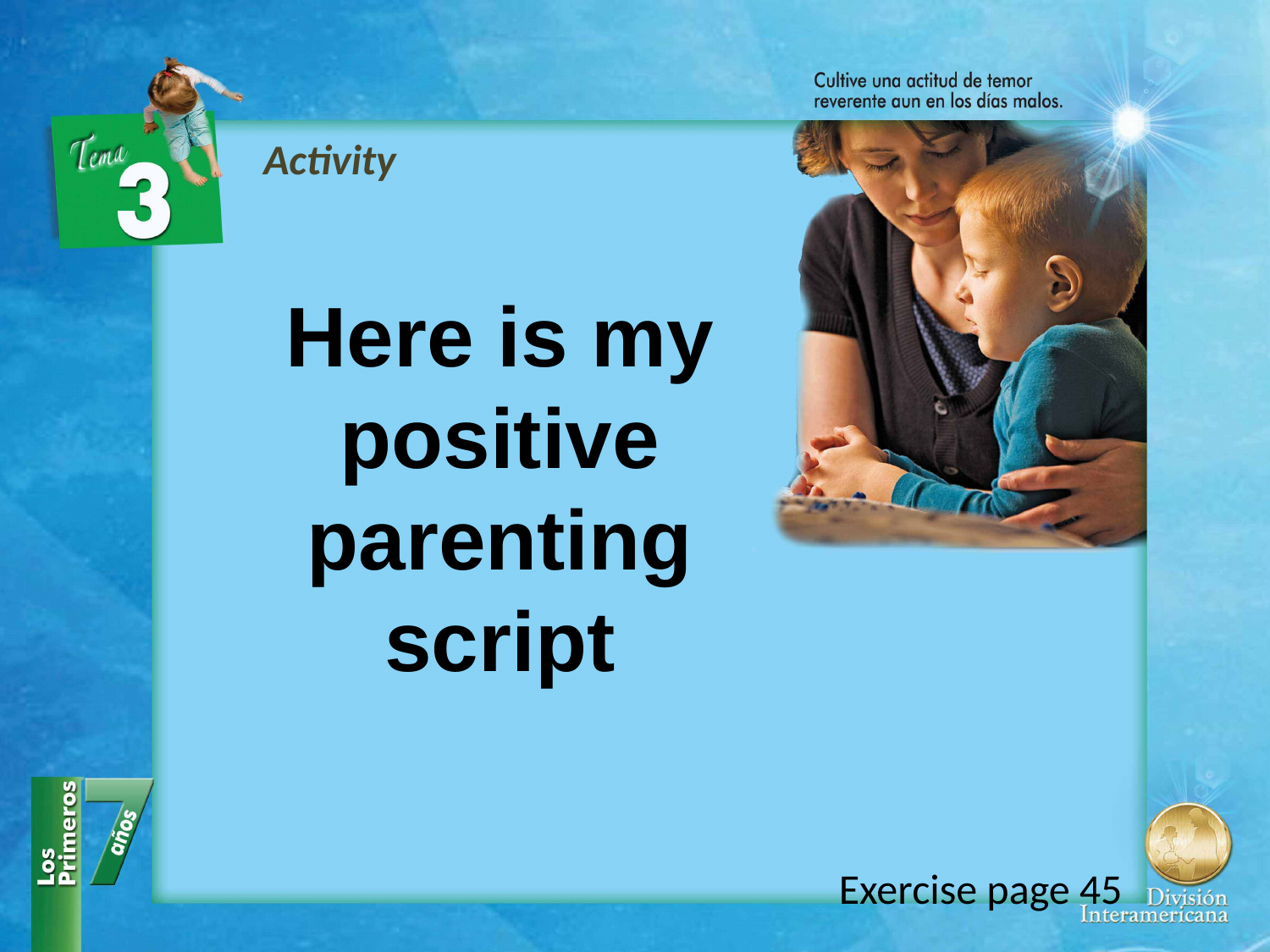

Activity
Here is my positive parenting script
Exercise page 45